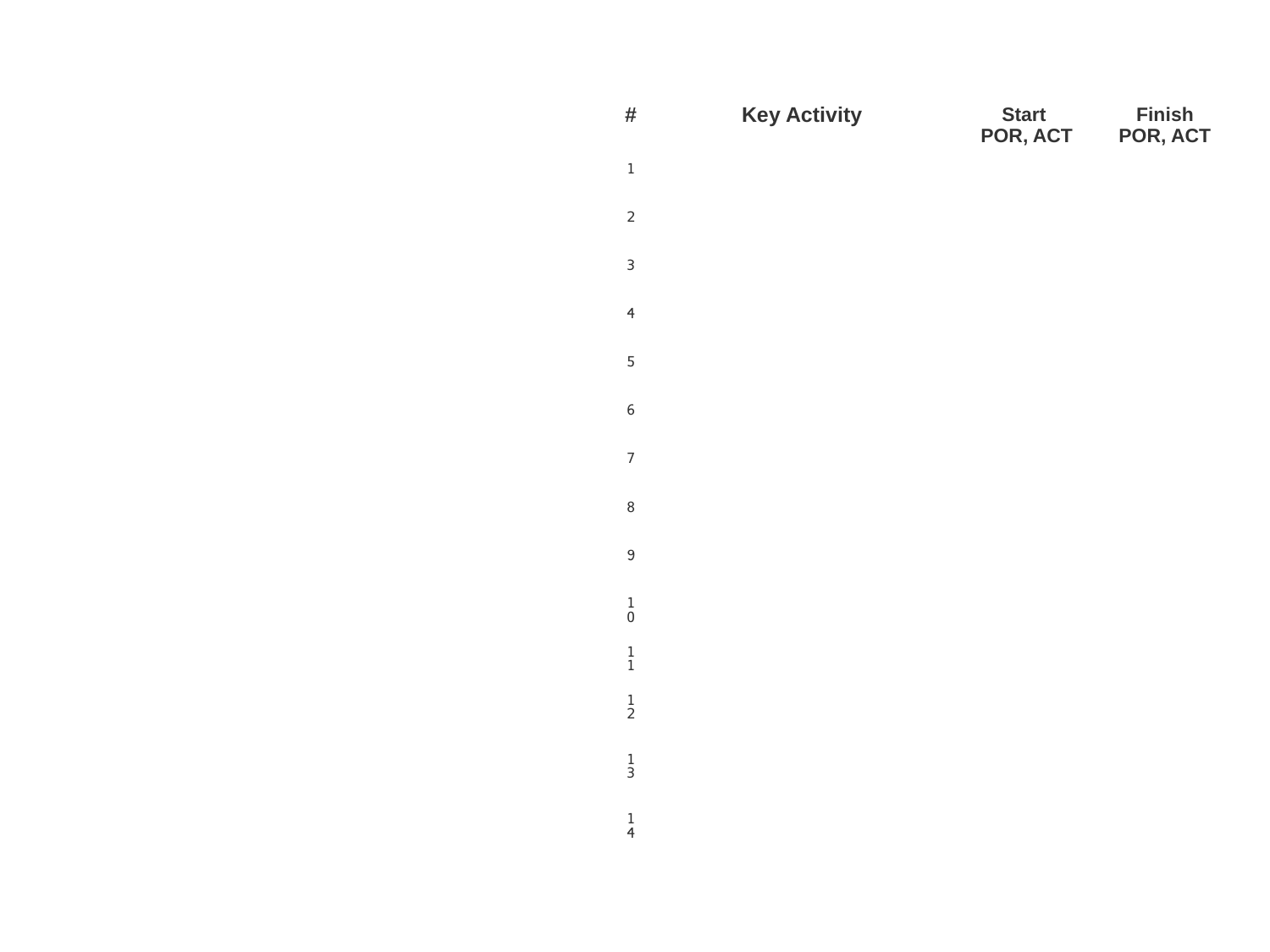

| # | Key Activity | Start POR, ACT | Finish POR, ACT |
| --- | --- | --- | --- |
| 1 |  | 2014\_23, 2014\_23 | 2014\_??, 2014\_?? |
| 2 |  | 2014\_??, 2014\_?? | 2014\_??, 2014\_?? |
| 3 |  | 2014\_??, 2014\_?? | 2014\_??, 2014\_?? |
| 4 |  | 2014\_??, 2014\_?? | 2014\_??, 2014\_?? |
| 5 |  | 2014\_??, 2014\_?? | 2014\_??, 2014\_?? |
| 6 |  |  |  |
| 7 |  |  |  |
| 8 |  |  |  |
| 9 |  |  |  |
| 10 |  |  |  |
| 11 |  |  |  |
| 12 |  |  |  |
| 13 |  |  |  |
| 14 |  |  |  |